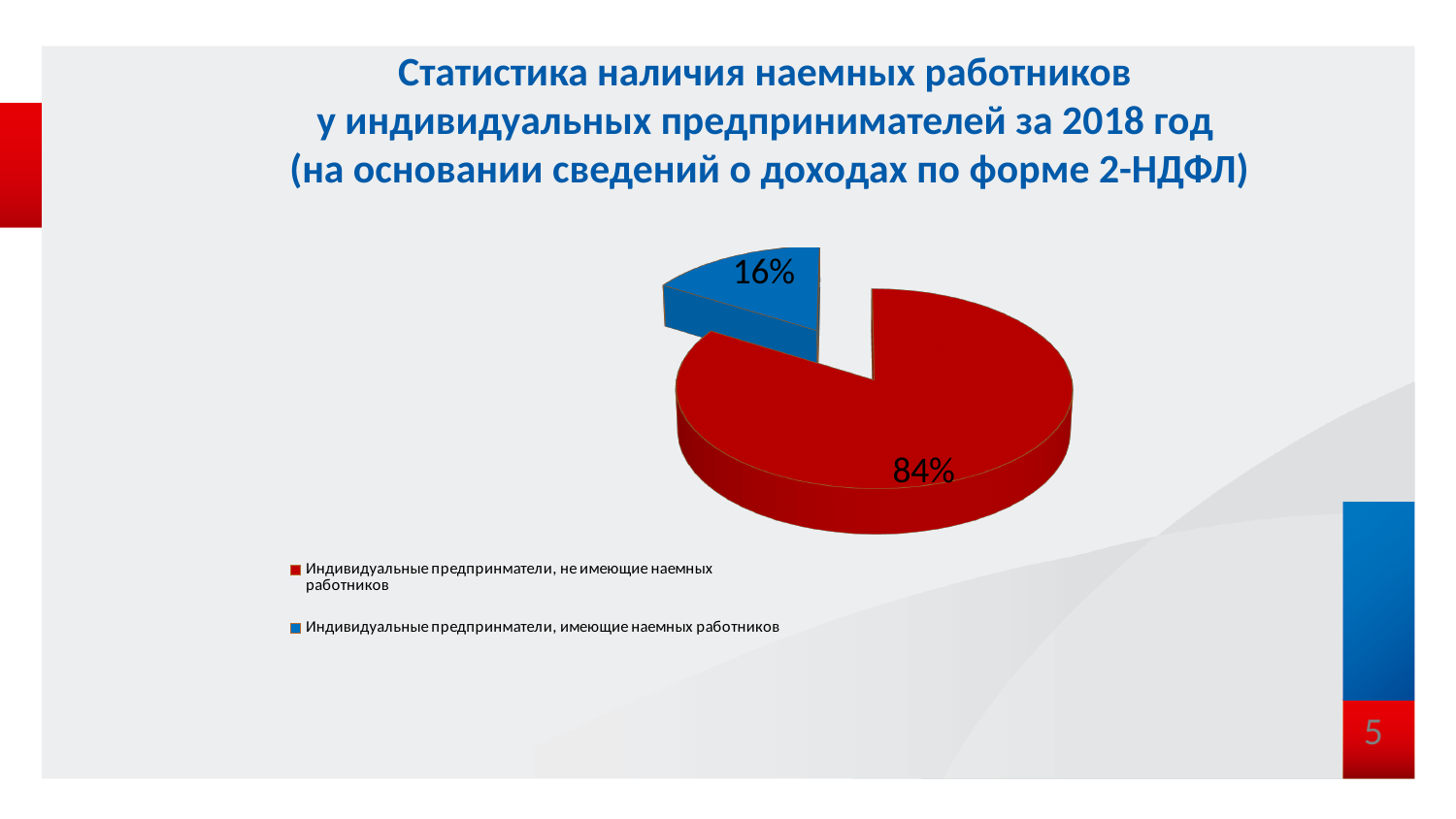

Статистика наличия наемных работников
у индивидуальных предпринимателей за 2018 год
(на основании сведений о доходах по форме 2-НДФЛ)

[unsupported chart]

5